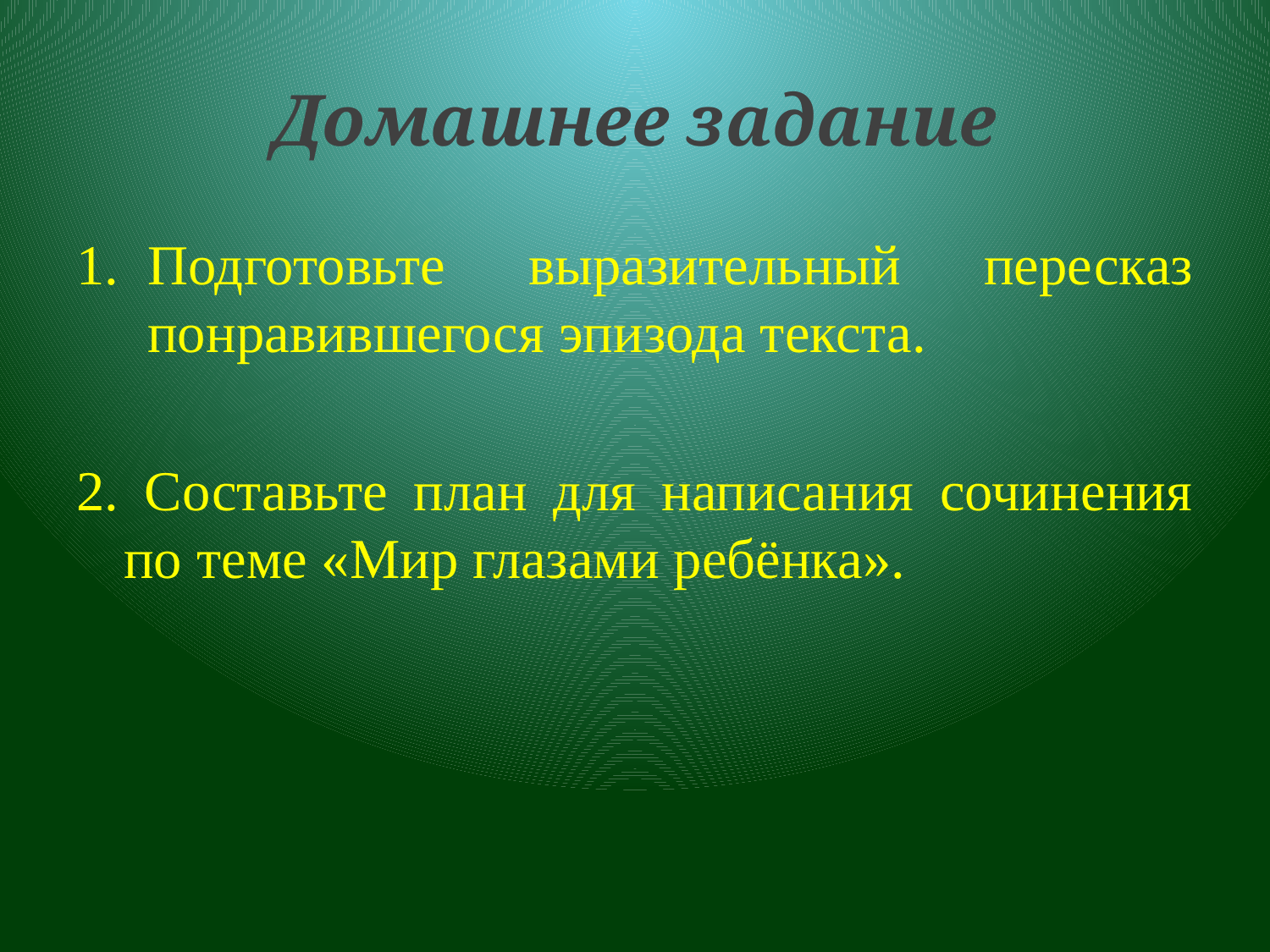

# Домашнее задание
Подготовьте выразительный пересказ понравившегося эпизода текста.

2. Составьте план для написания сочинения по теме «Мир глазами ребёнка».